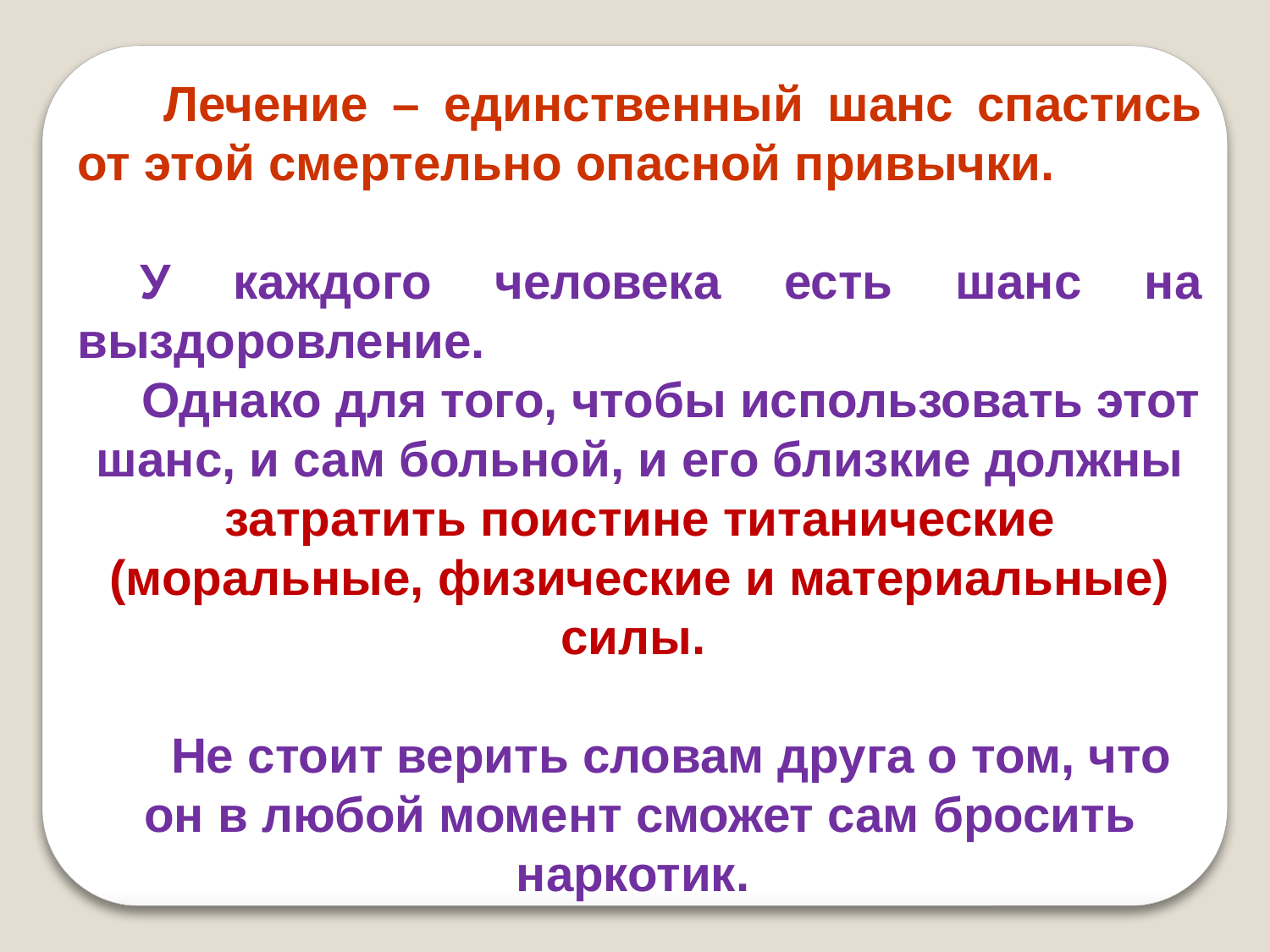

Лечение – единственный шанс спастись от этой смертельно опасной привычки.

У каждого человека есть шанс на выздоровление.
Однако для того, чтобы использовать этот шанс, и сам больной, и его близкие должны затратить поистине титанические (моральные, физические и материальные) силы.

Не стоит верить словам друга о том, что он в любой момент сможет сам бросить наркотик.